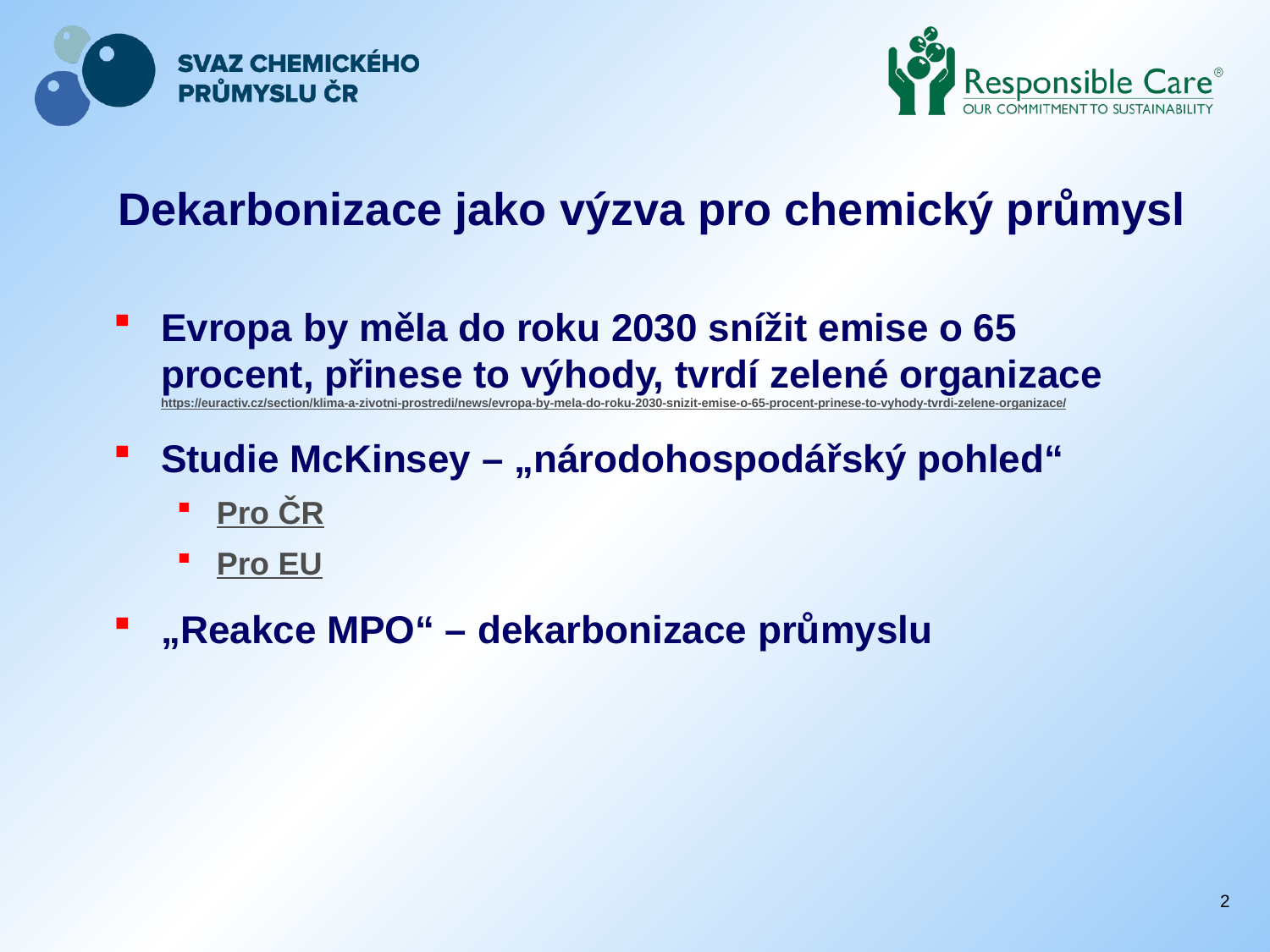

# Dekarbonizace jako výzva pro chemický průmysl
Evropa by měla do roku 2030 snížit emise o 65 procent, přinese to výhody, tvrdí zelené organizace https://euractiv.cz/section/klima-a-zivotni-prostredi/news/evropa-by-mela-do-roku-2030-snizit-emise-o-65-procent-prinese-to-vyhody-tvrdi-zelene-organizace/
Studie McKinsey – „národohospodářský pohled“
Pro ČR
Pro EU
„Reakce MPO“ – dekarbonizace průmyslu

2